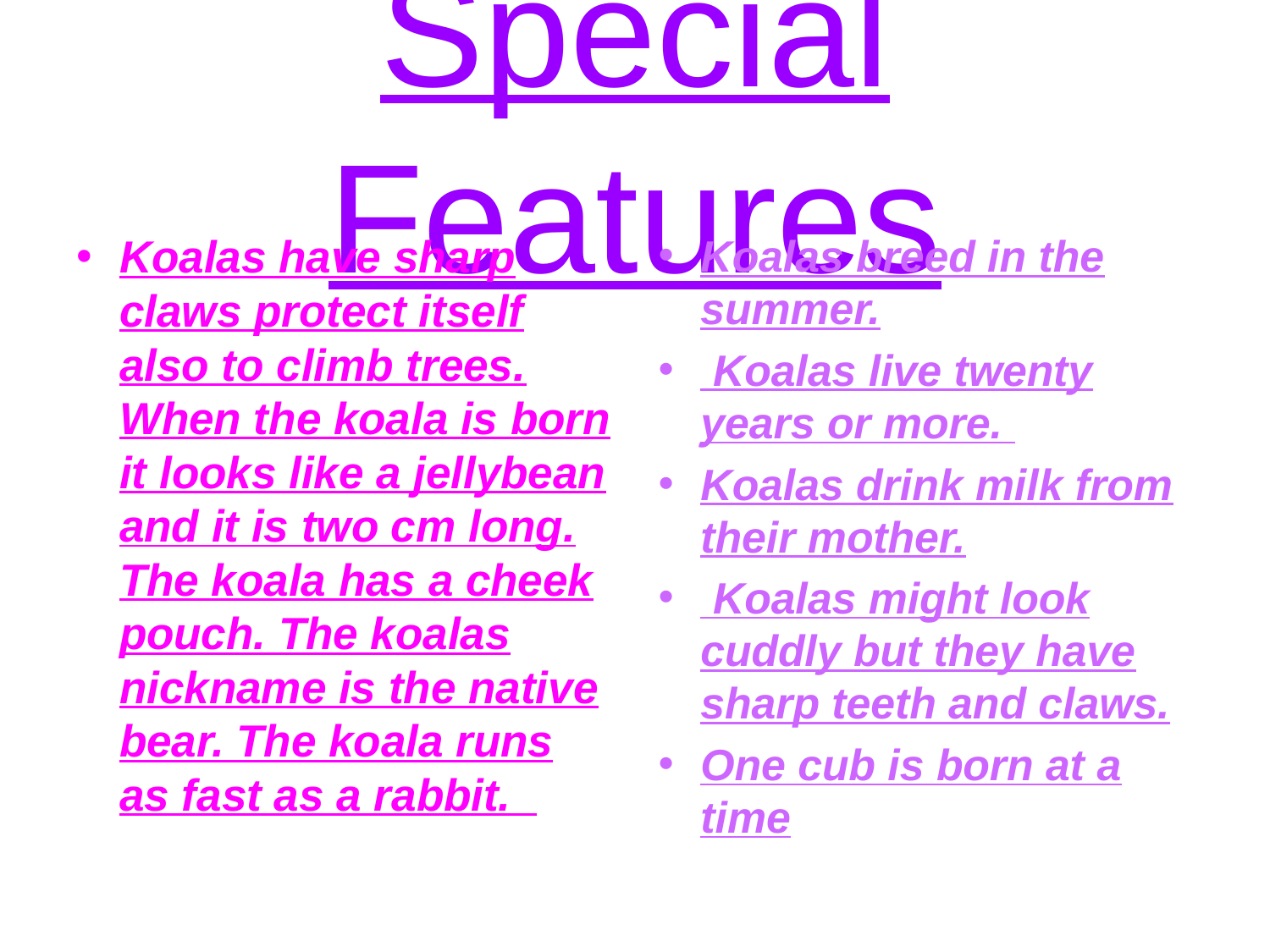

# Special Features
Koalas have sharp claws protect itself also to climb trees. When the koala is born it looks like a jellybean and it is two cm long. The koala has a cheek pouch. The koalas nickname is the native bear. The koala runs as fast as a rabbit.
Koalas breed in the summer.
 Koalas live twenty years or more.
Koalas drink milk from their mother.
 Koalas might look cuddly but they have sharp teeth and claws.
One cub is born at a time